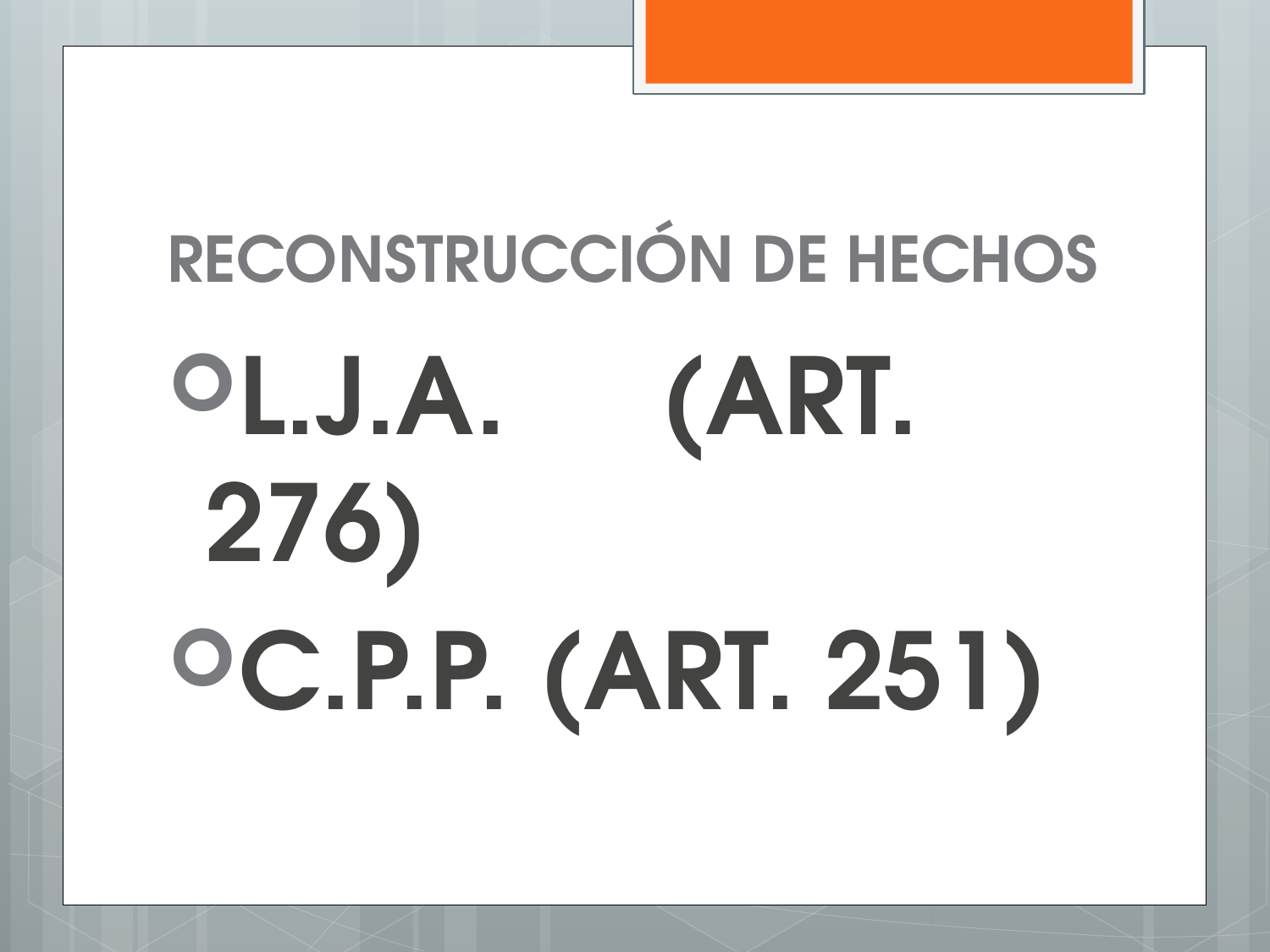

# RECONSTRUCCIÓN DE HECHOS
L.J.A. (ART.  276)
C.P.P. (ART. 251)